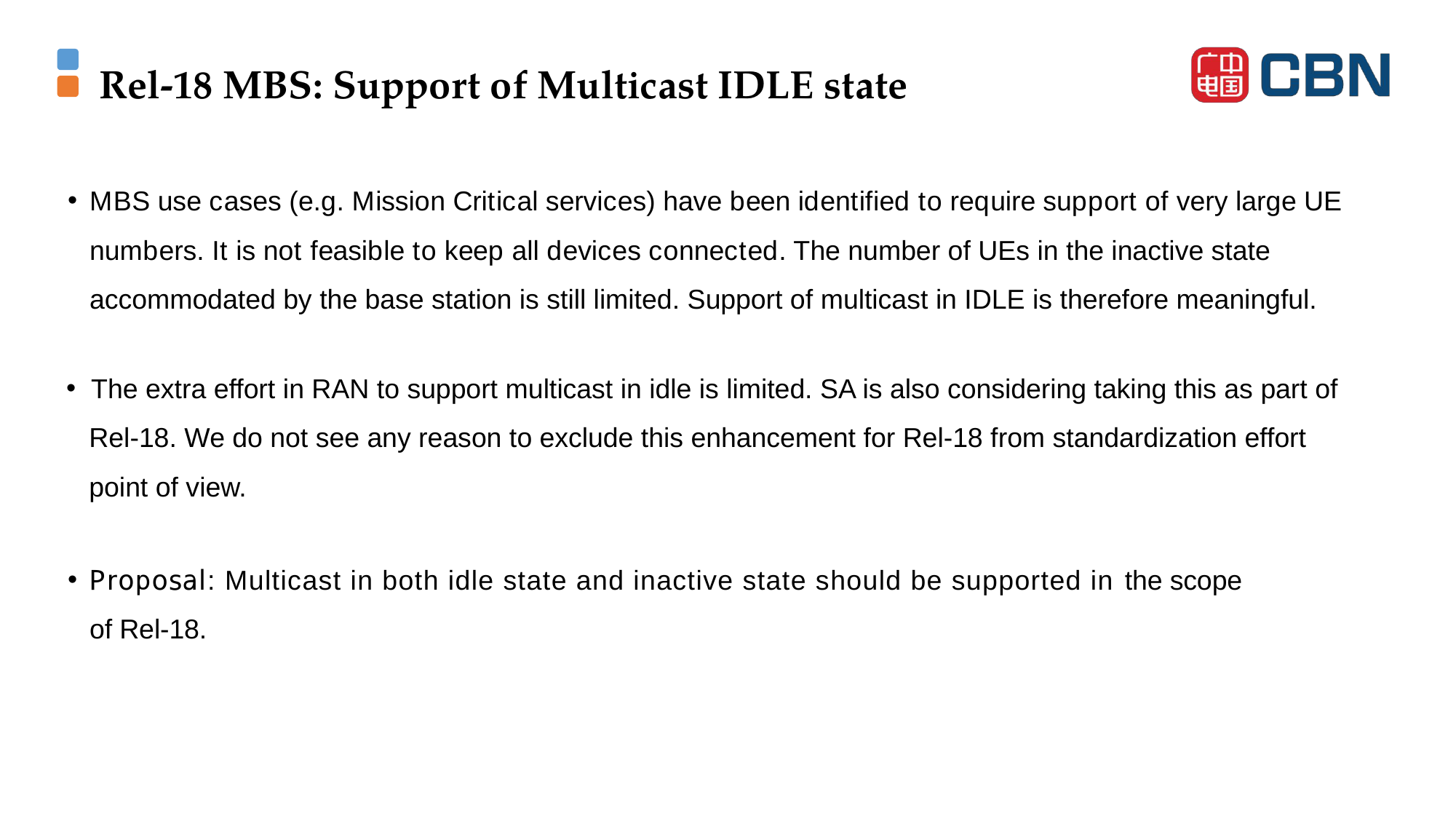

# Rel-18 MBS: Support of Multicast IDLE state
MBS use cases (e.g. Mission Critical services) have been identified to require support of very large UE numbers. It is not feasible to keep all devices connected. The number of UEs in the inactive state accommodated by the base station is still limited. Support of multicast in IDLE is therefore meaningful.

  The extra effort in RAN to support multicast in idle is limited. SA is also considering taking this as part of
   Rel-18. We do not see any reason to exclude this enhancement for Rel-18 from standardization effort
   point of view.

Proposal: Multicast in both idle state and inactive state should be supported in the scope of Rel-18.